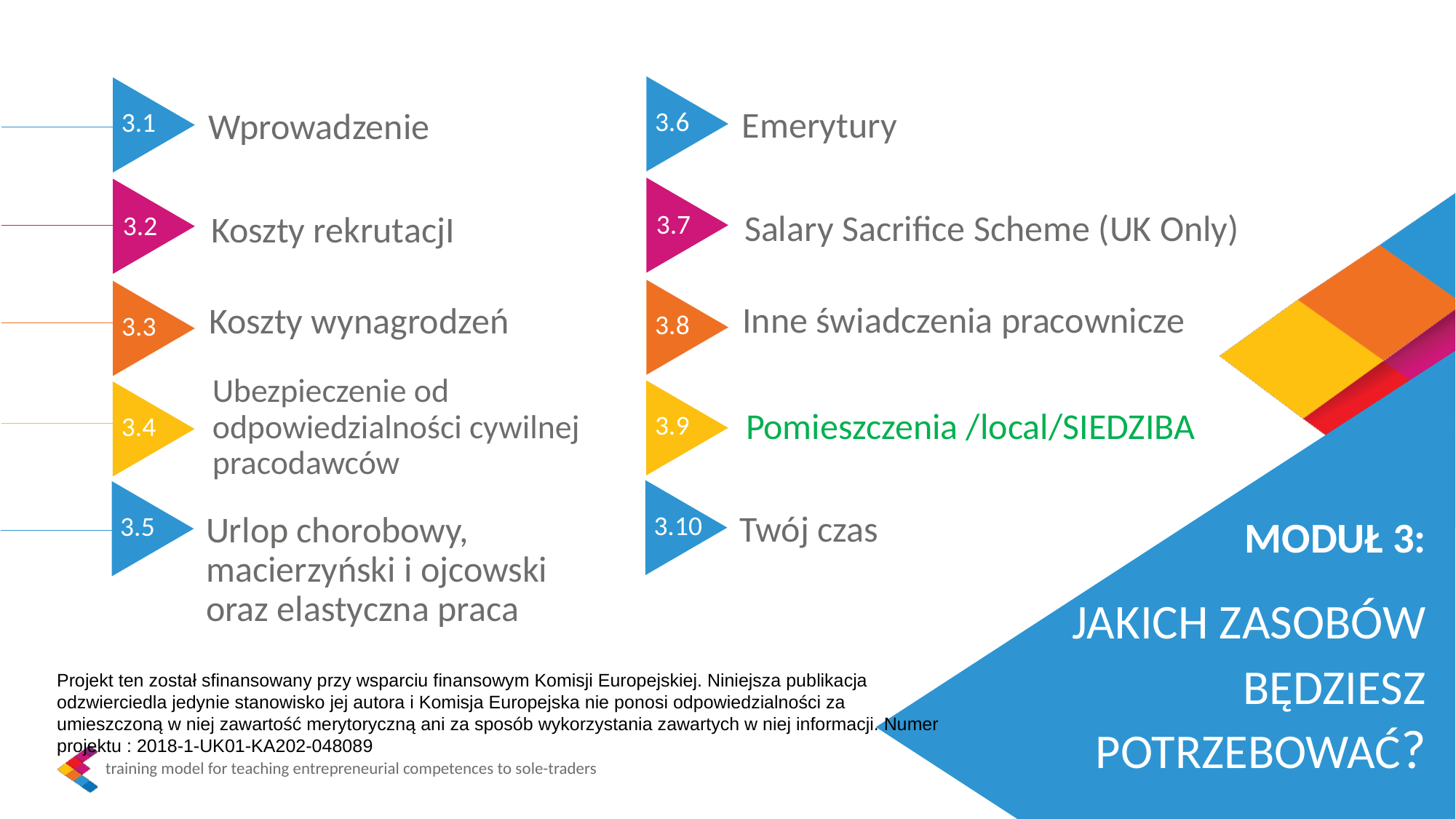

Emerytury
Wprowadzenie
3.6
3.1

Salary Sacrifice Scheme (UK Only)
3.7
Koszty rekrutacjI
3.2

Inne świadczenia pracownicze
Koszty wynagrodzeń
3.8
3.3
Ubezpieczenie od odpowiedzialności cywilnej pracodawców

Pomieszczenia /local/SIEDZIBA
3.9
3.4

Twój czas
Urlop chorobowy, macierzyński i ojcowski oraz elastyczna praca
3.10
3.5
MODUŁ 3:

JAKICH ZASOBÓW BĘDZIESZ POTRZEBOWAĆ?

Projekt ten został sfinansowany przy wsparciu finansowym Komisji Europejskiej. Niniejsza publikacja odzwierciedla jedynie stanowisko jej autora i Komisja Europejska nie ponosi odpowiedzialności za umieszczoną w niej zawartość merytoryczną ani za sposób wykorzystania zawartych w niej informacji. Numer projektu : 2018-1-UK01-KA202-048089